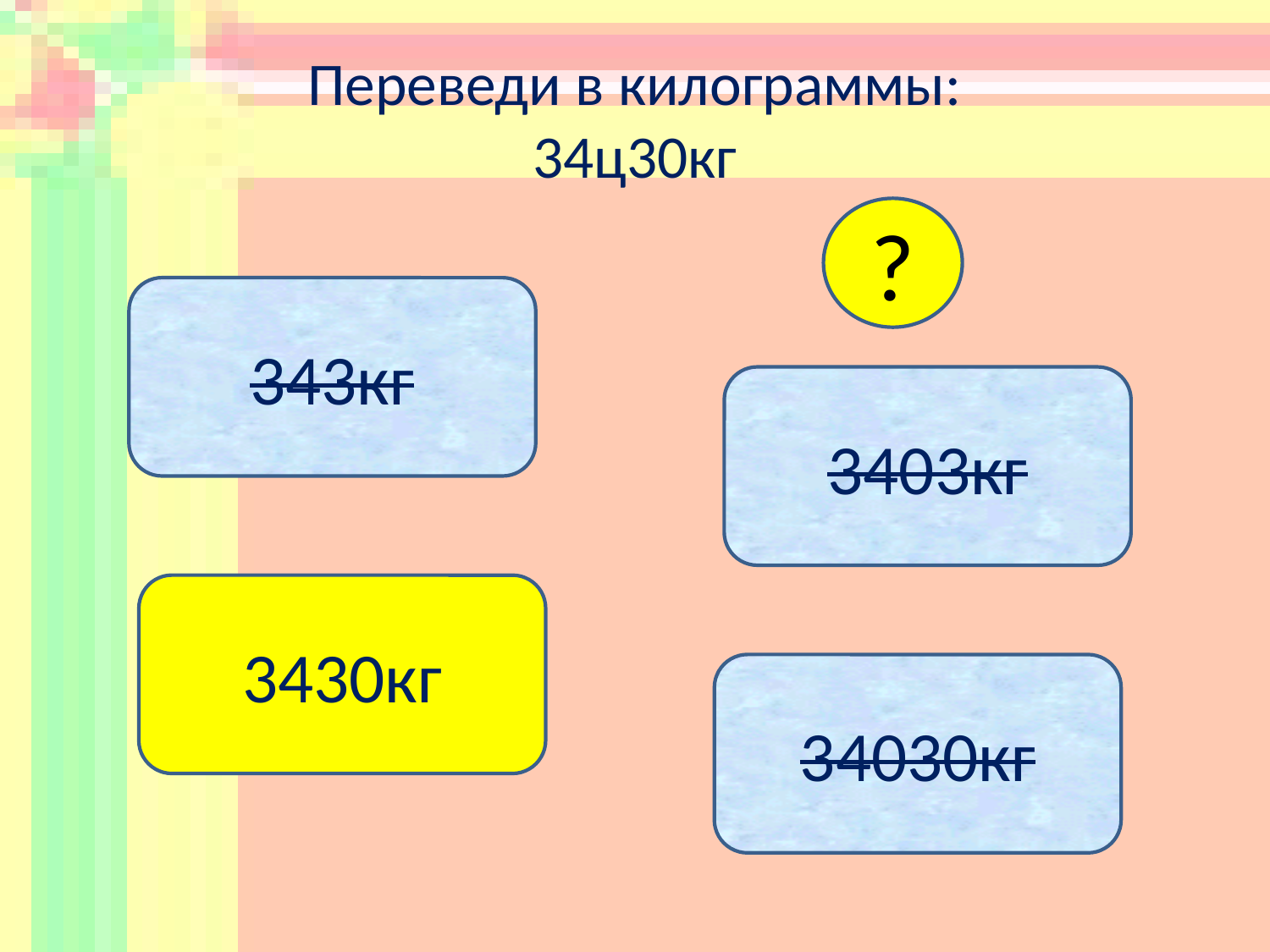

# Переведи в килограммы: 34ц30кг
?
343кг
3403кг
3430кг
34030кг